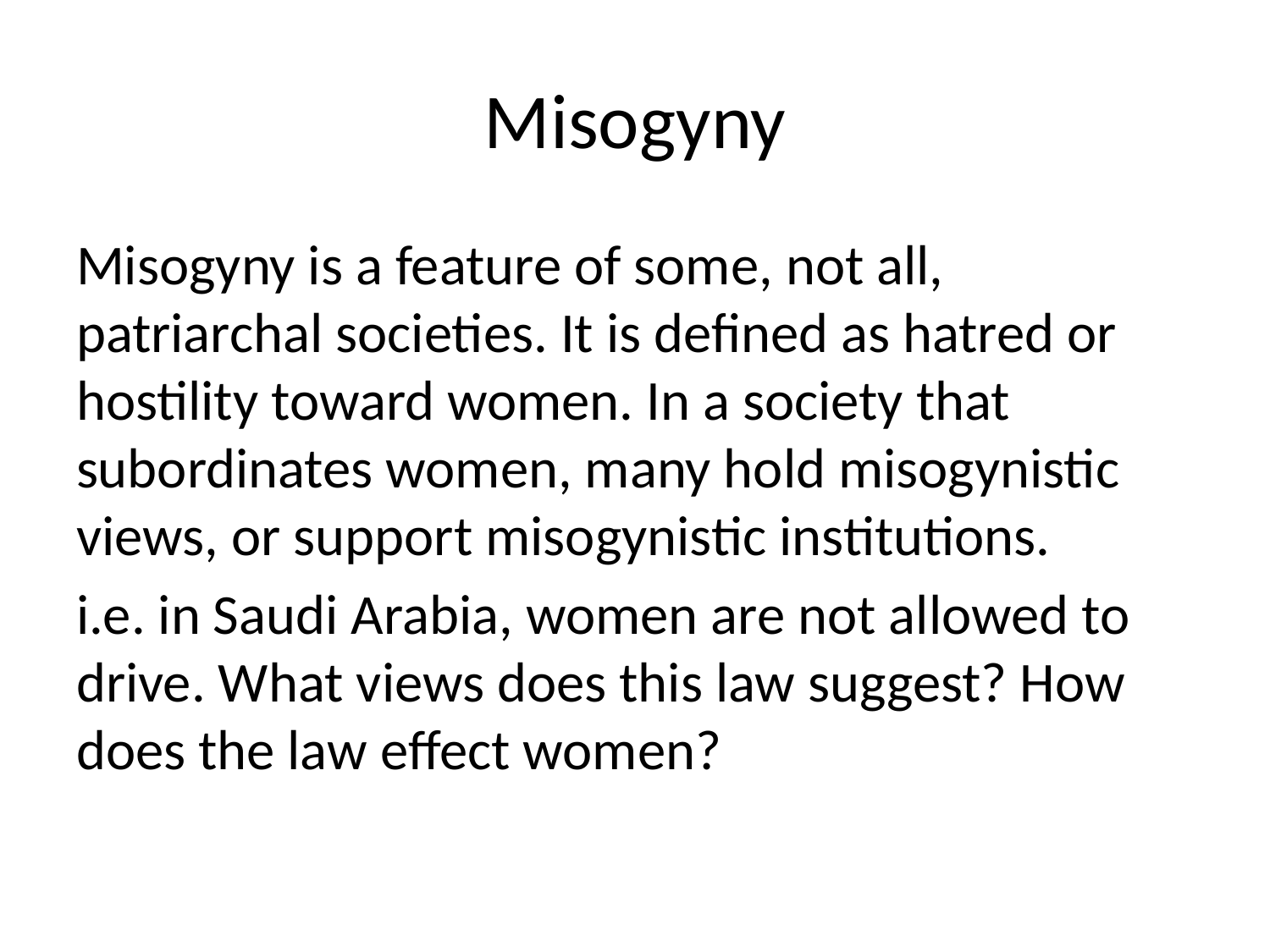

# Misogyny
Misogyny is a feature of some, not all, patriarchal societies. It is defined as hatred or hostility toward women. In a society that subordinates women, many hold misogynistic views, or support misogynistic institutions.
i.e. in Saudi Arabia, women are not allowed to drive. What views does this law suggest? How does the law effect women?